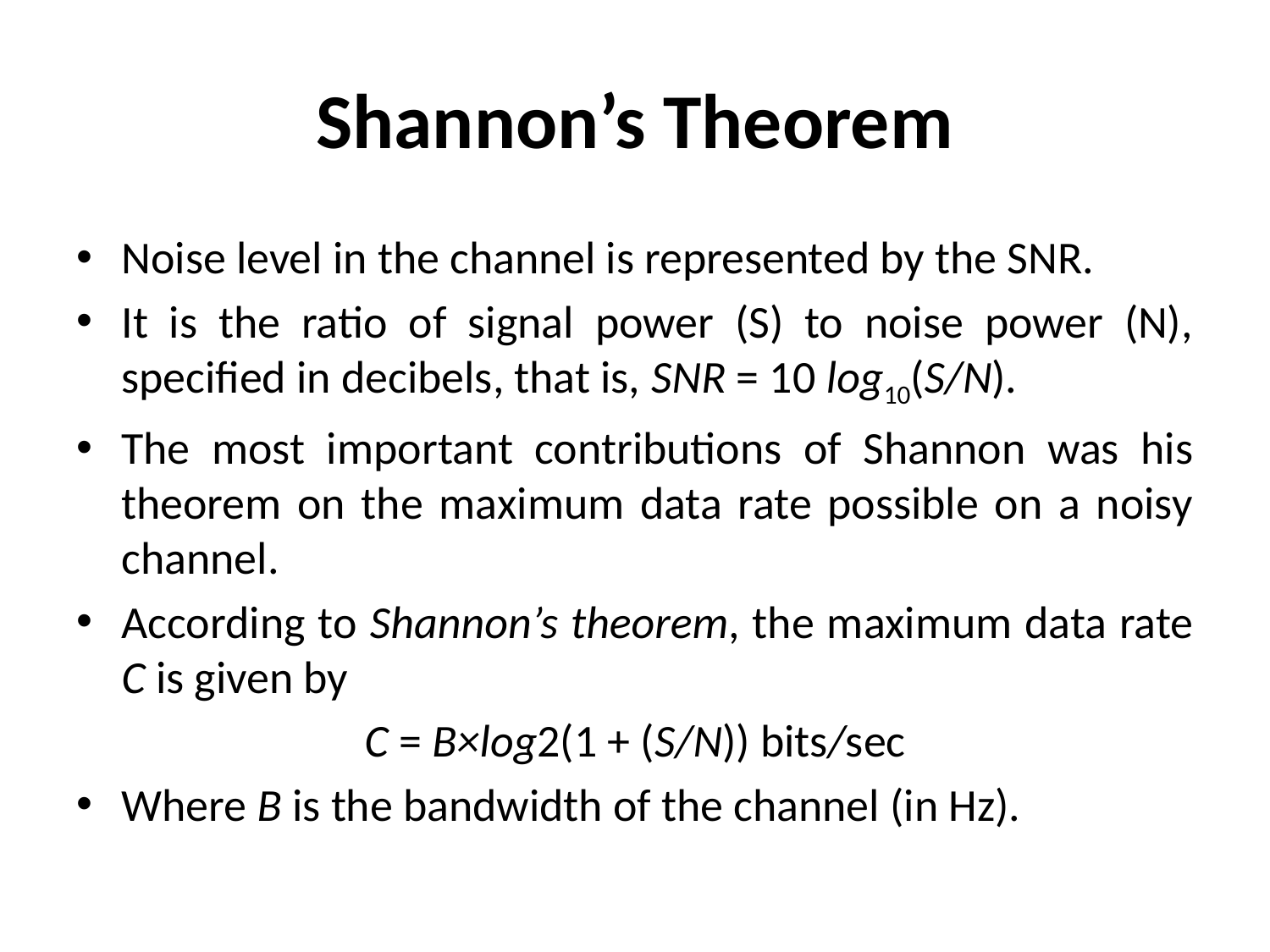

# Shannon’s Theorem
Noise level in the channel is represented by the SNR.
It is the ratio of signal power (S) to noise power (N), specified in decibels, that is, SNR = 10 log10(S/N).
The most important contributions of Shannon was his theorem on the maximum data rate possible on a noisy channel.
According to Shannon’s theorem, the maximum data rate C is given by
C = B×log2(1 + (S/N)) bits/sec
Where B is the bandwidth of the channel (in Hz).